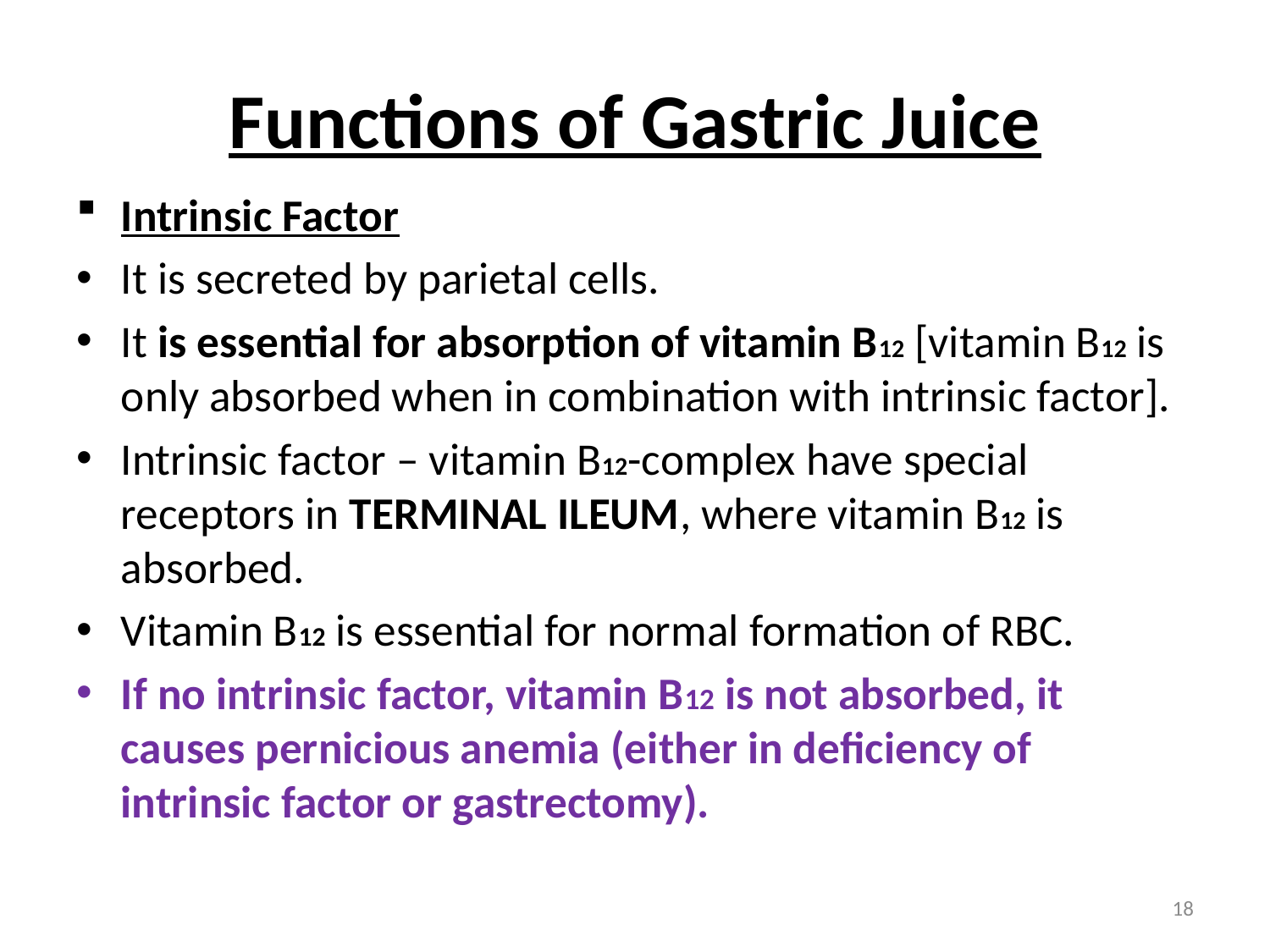

# Functions of Gastric Juice
Intrinsic Factor
It is secreted by parietal cells.
It is essential for absorption of vitamin B12 [vitamin B12 is only absorbed when in combination with intrinsic factor].
Intrinsic factor – vitamin B12-complex have special receptors in TERMINAL ILEUM, where vitamin B12 is absorbed.
Vitamin B12 is essential for normal formation of RBC.
If no intrinsic factor, vitamin B12 is not absorbed, it causes pernicious anemia (either in deficiency of intrinsic factor or gastrectomy).
18